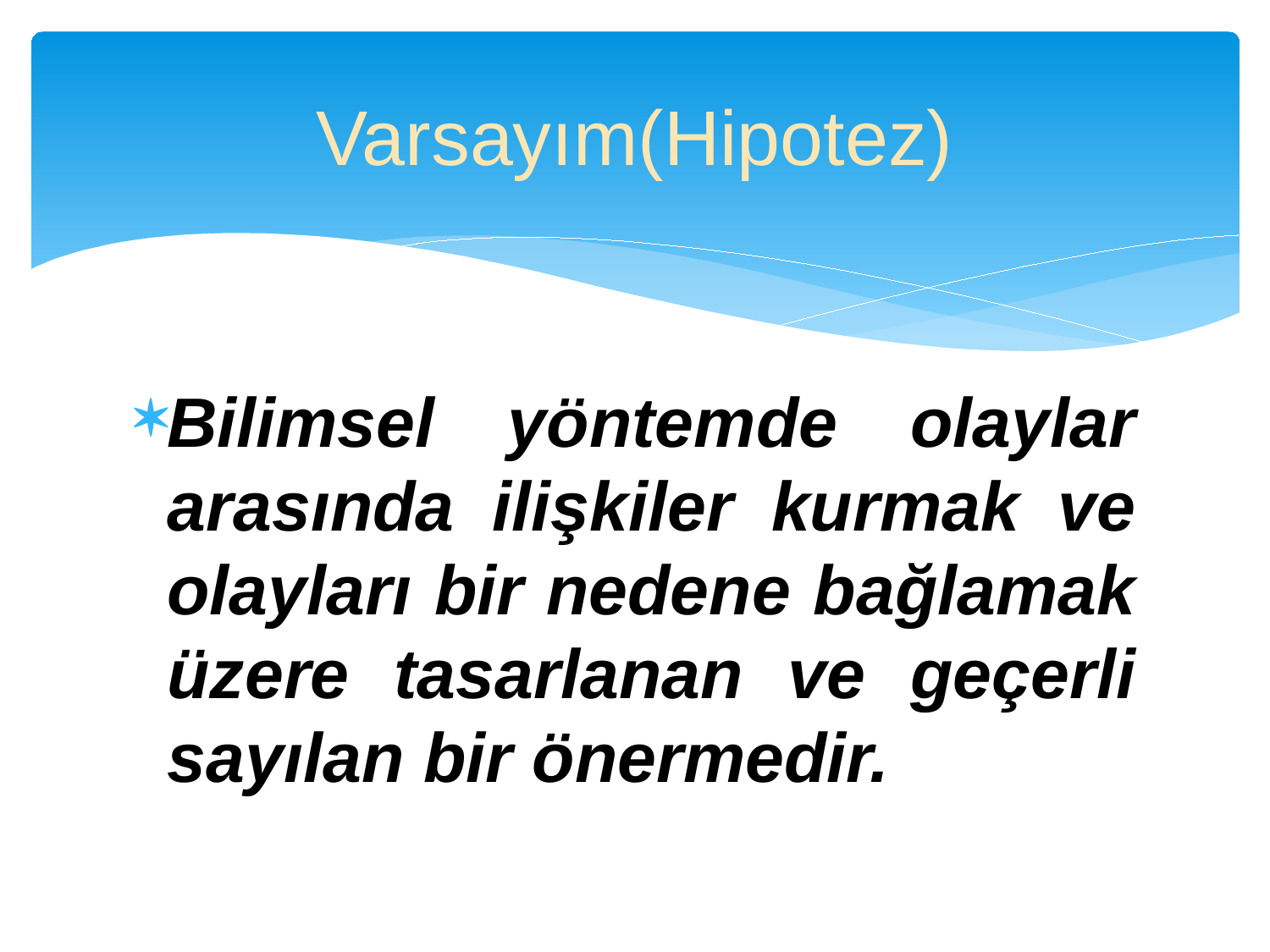

# Varsayım(Hipotez)
Bilimsel yöntemde olaylar arasında ilişkiler kurmak ve olayları bir nedene bağlamak üzere tasarlanan ve geçerli sayılan bir önermedir.